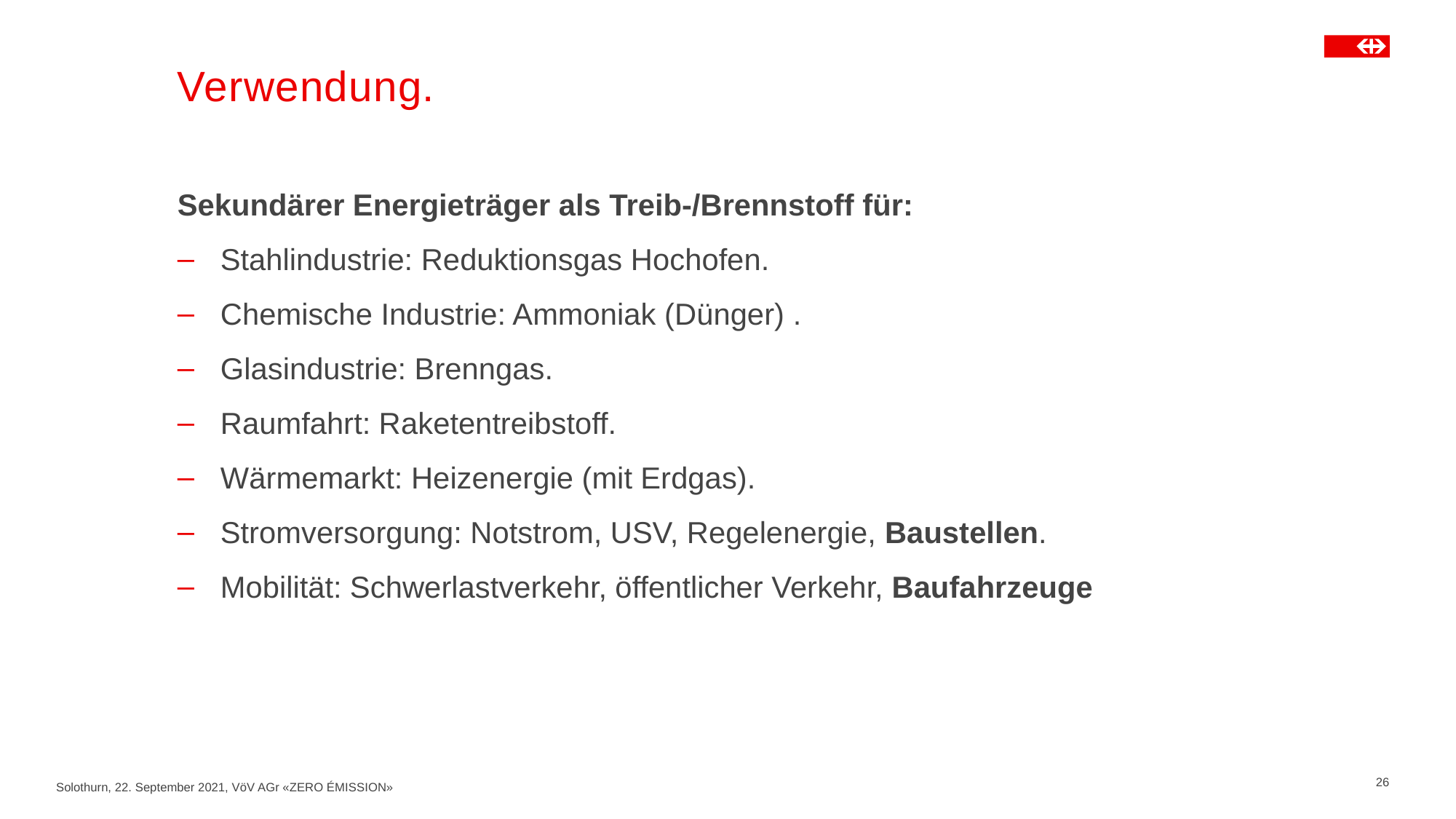

# Verwendung.
Sekundärer Energieträger als Treib-/Brennstoff für:
Stahlindustrie: Reduktionsgas Hochofen.
Chemische Industrie: Ammoniak (Dünger) .
Glasindustrie: Brenngas.
Raumfahrt: Raketentreibstoff.
Wärmemarkt: Heizenergie (mit Erdgas).
Stromversorgung: Notstrom, USV, Regelenergie, Baustellen.
Mobilität: Schwerlastverkehr, öffentlicher Verkehr, Baufahrzeuge
Solothurn, 22. September 2021, VöV AGr «ZERO ÉMISSION»
26